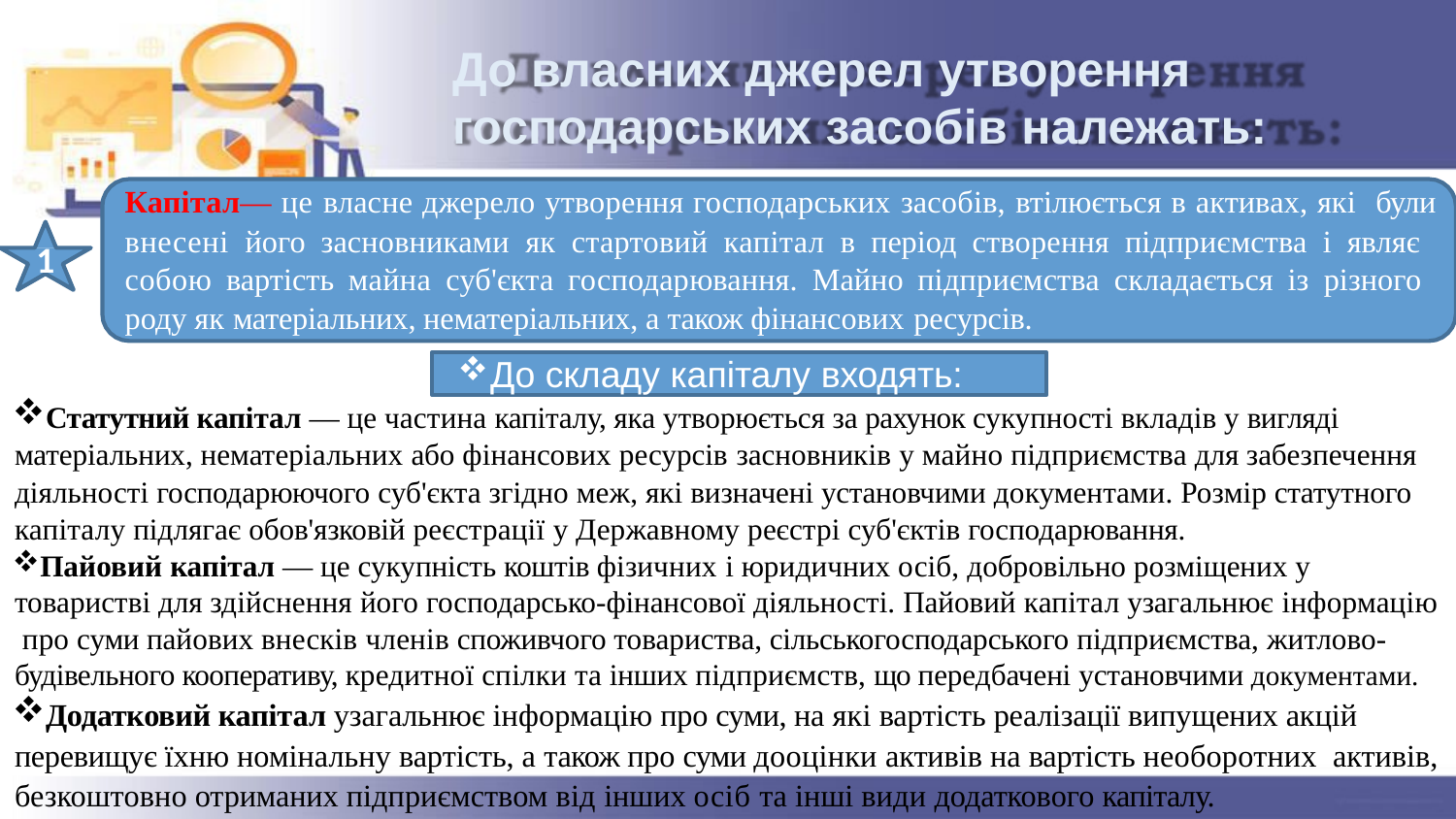

# До власних джерел утворення  господарських засобів належать:

Капітал— це власне джерело утворення господарських засобів, втілюється в активах, які  були внесені його засновниками як стартовий капітал в період створення підприємства і являє  собою вартість майна суб'єкта господарювання. Майно підприємства складається із різного  роду як матеріальних, нематеріальних, а також фінансових ресурсів.

1
До складу капіталу входять:
Статутний капітал — це частина капіталу, яка утворюється за рахунок сукупності вкладів у вигляді  матеріальних, нематеріальних або фінансових ресурсів засновників у майно підприємства для забезпечення  діяльності господарюючого суб'єкта згідно меж, які визначені установчими документами. Розмір статутного  капіталу підлягає обов'язковій реєстрації у Державному реєстрі суб'єктів господарювання.
Пайовий капітал — це сукупність коштів фізичних і юридичних осіб, добровільно розміщених у  товаристві для здійснення його господарсько-фінансової діяльності. Пайовий капітал узагальнює інформацію  про суми пайових внесків членів споживчого товариства, сільськогосподарського підприємства, житлово-  будівельного кооперативу, кредитної спілки та інших підприємств, що передбачені установчими документами.
Додатковий капітал узагальнює інформацію про суми, на які вартість реалізації випущених акцій  перевищує їхню номінальну вартість, а також про суми дооцінки активів на вартість необоротних  активів, безкоштовно отриманих підприємством від інших осіб та інші види додаткового капіталу.